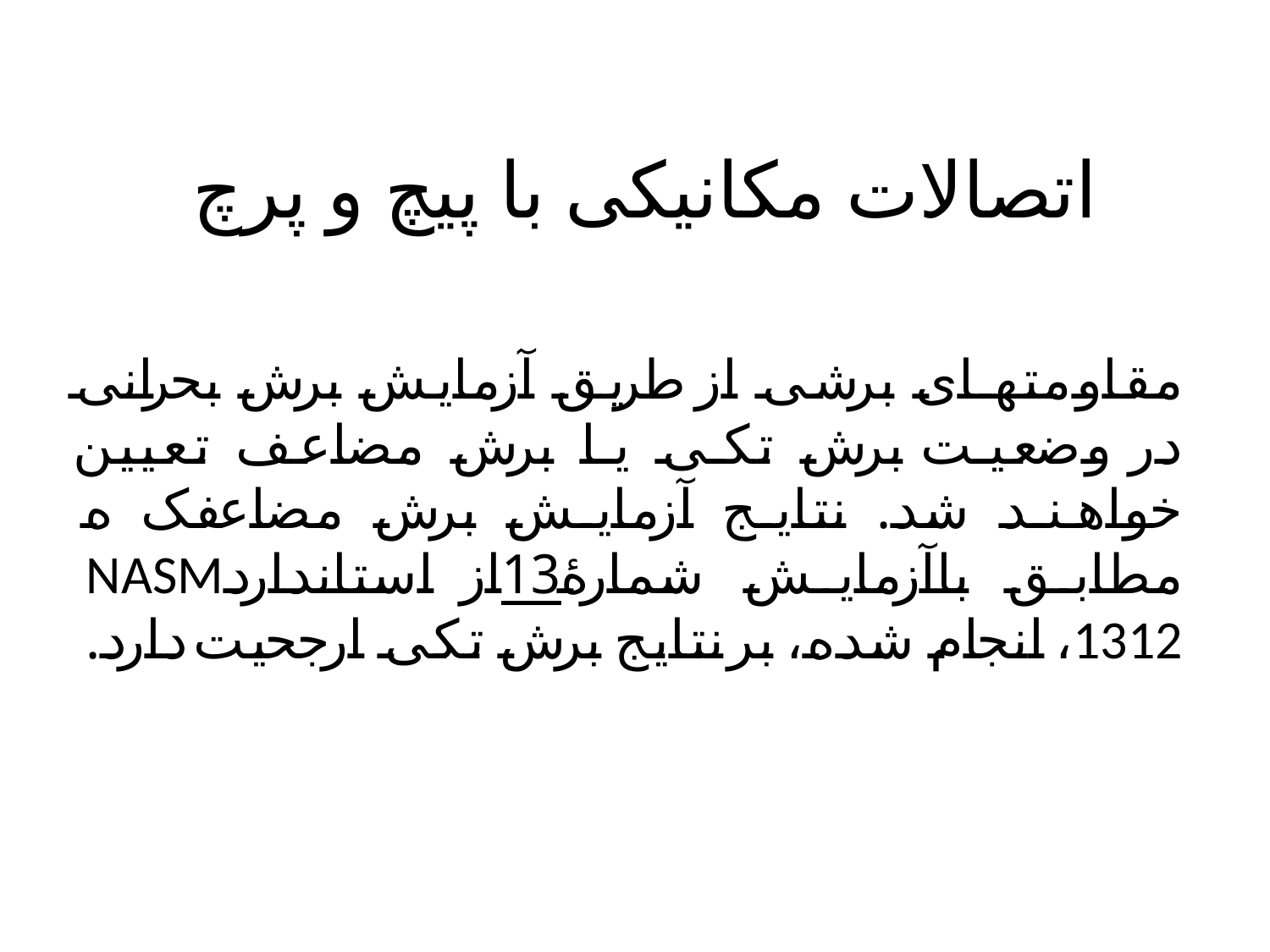

# اتصالات مکانیکی با پیچ و پرچ
مقاومت­های برشی از طریق آزمایش برش بحرانی در وضعیت برش تکی یا برش مضاعف تعیین خواهند شد. نتایج آزمایش برش مضاعفک ه مطابق باآزمایش شمارۀ13از استانداردNASM 1312، انجام شده، بر نتایج برش تکی ارجحیت دارد.